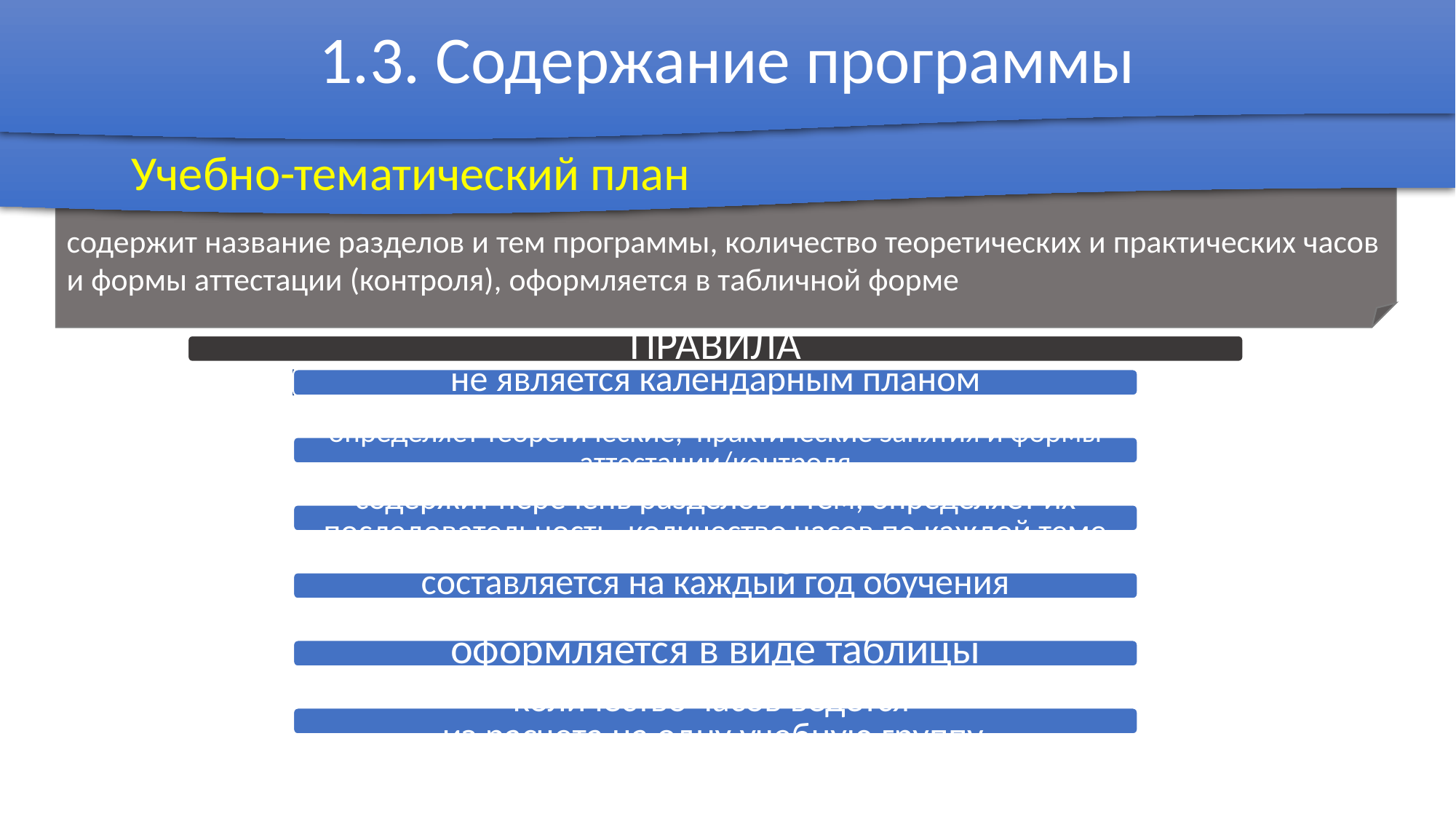

1.3. Содержание программы

Учебно-тематический план

содержит название разделов и тем программы, количество теоретических и практических часов и формы аттестации (контроля), оформляется в табличной форме
ПРАВИЛА
не является календарным планом
содержит перечень разделов и тем, определяет их последовательность, количество часов по каждой теме
определяет теоретические,  практические занятия и формы аттестации/контроля
оформляется в виде таблицы
составляется на каждый год обучения
количество часов ведется
из расчета на одну учебную группу